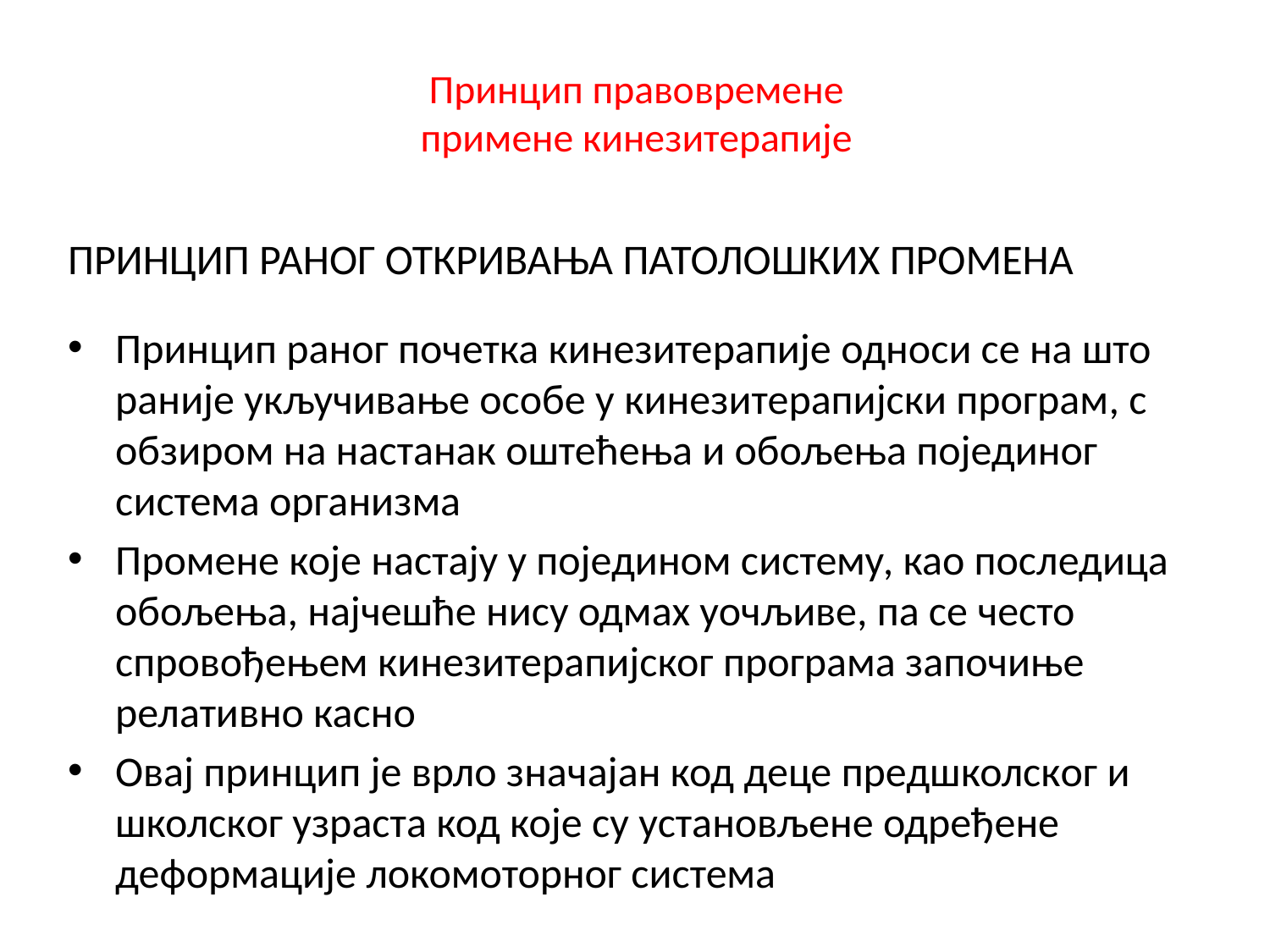

# Принцип правовремене примене кинезитерапије
ПРИНЦИП РАНОГ ОТКРИВАЊА ПАТОЛОШКИХ ПРОМЕНА

Принцип раног почетка кинезитерапије односи се на што раније укључивање особе у кинезитерапијски програм, с обзиром на настанак оштећења и обољења појединог система организма
Промене које настају у поједином систему, као последица обољења, најчешће нису одмах уочљиве, па се често спровођењем кинезитерапијског програма започиње релативно касно
Овај принцип је врло значајан код деце предшколског и школског узраста код које су установљене одређене деформације локомоторног система